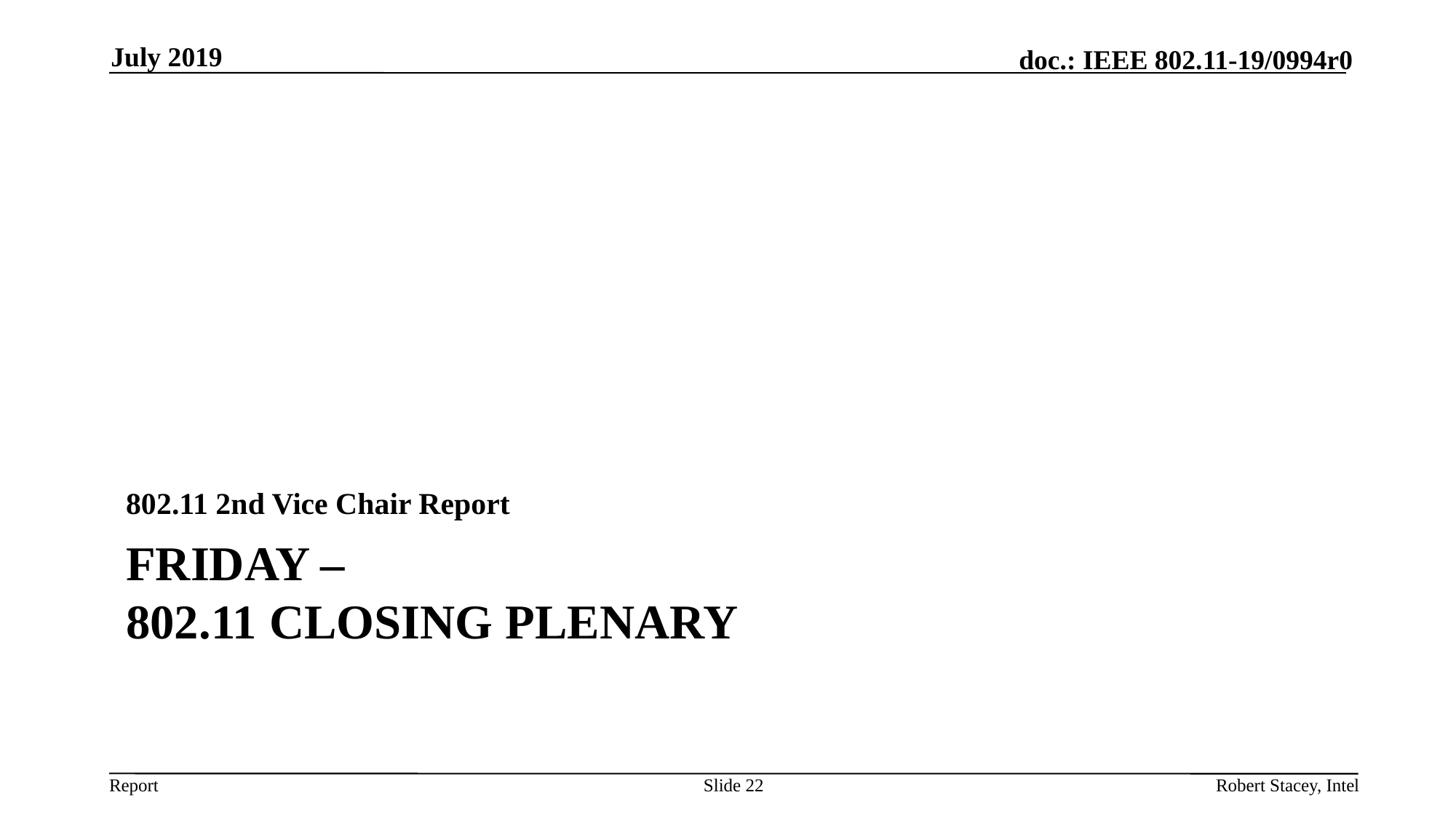

July 2019
802.11 2nd Vice Chair Report
# Friday – 802.11 Closing Plenary
Slide 22
Robert Stacey, Intel